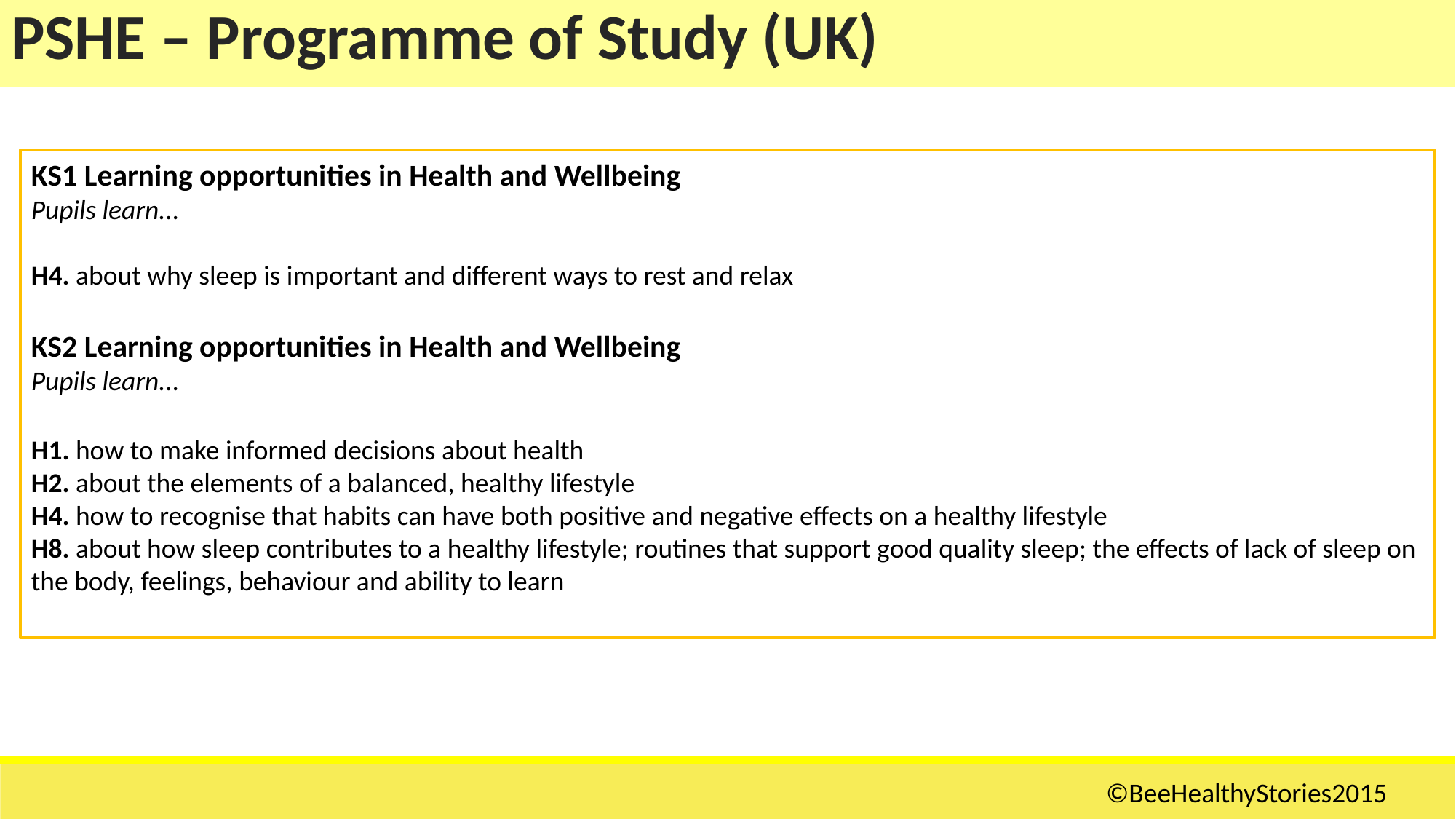

| PSHE – Programme of Study (UK) |
| --- |
KS1 Learning opportunities in Health and Wellbeing
Pupils learn...

H4. about why sleep is important and different ways to rest and relax

KS2 Learning opportunities in Health and Wellbeing
Pupils learn...

H1. how to make informed decisions about health
H2. about the elements of a balanced, healthy lifestyle
H4. how to recognise that habits can have both positive and negative effects on a healthy lifestyle
H8. about how sleep contributes to a healthy lifestyle; routines that support good quality sleep; the effects of lack of sleep on the body, feelings, behaviour and ability to learn